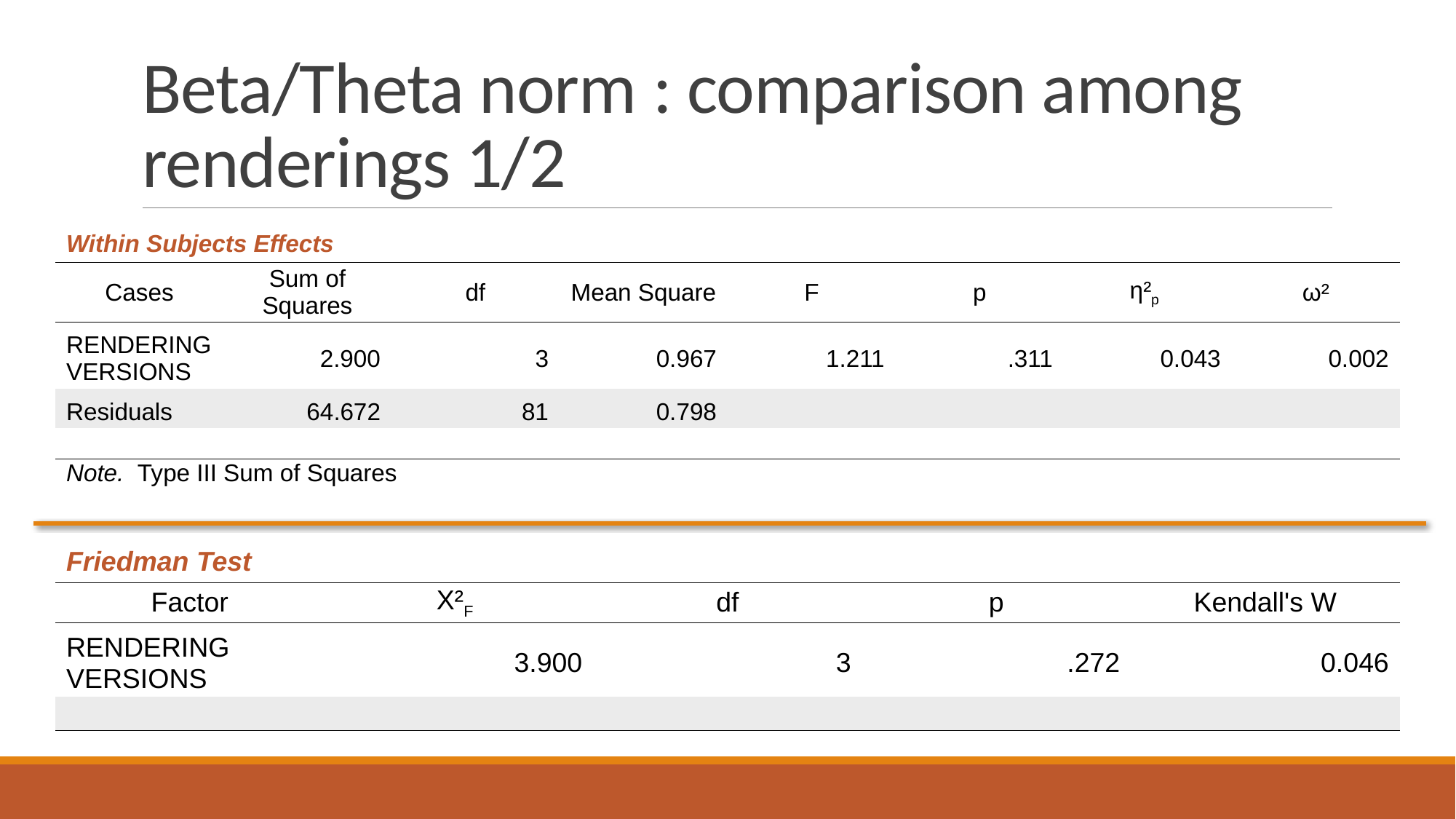

# Beta/Theta norm : comparison among renderings​ 1/2
| Within Subjects Effects |  |  |  |  |  |  |  |
| --- | --- | --- | --- | --- | --- | --- | --- |
| Cases | Sum of Squares | df | Mean Square | F | p | η²p | ω² |
| RENDERING VERSIONS | 2.900 | 3 | 0.967 | 1.211 | .311 | 0.043 | 0.002 |
| Residuals | 64.672 | 81 | 0.798 |  |  |  |  |
|  |  |  |  |  |  |  |  |
| Note.  Type III Sum of Squares |  |  |  |  |  |  |  |
| Friedman Test |  |  |  |  |
| --- | --- | --- | --- | --- |
| Factor | Χ²F | df | p | Kendall's W |
| RENDERING VERSIONS | 3.900 | 3 | .272 | 0.046 |
|  |  |  |  |  |